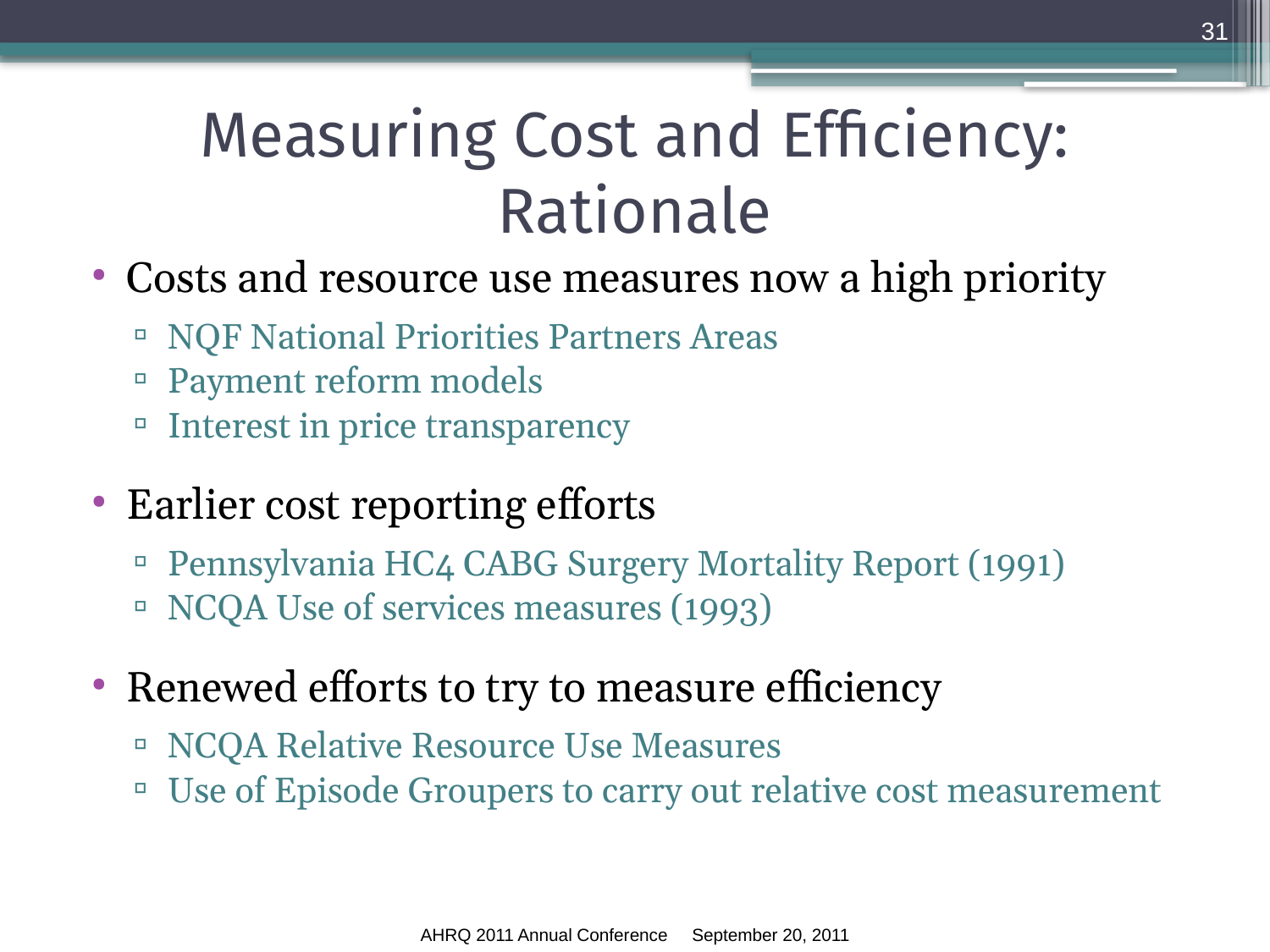

31
# Measuring Cost and Efficiency: Rationale
Costs and resource use measures now a high priority
NQF National Priorities Partners Areas
Payment reform models
Interest in price transparency
Earlier cost reporting efforts
Pennsylvania HC4 CABG Surgery Mortality Report (1991)
NCQA Use of services measures (1993)
Renewed efforts to try to measure efficiency
NCQA Relative Resource Use Measures
Use of Episode Groupers to carry out relative cost measurement